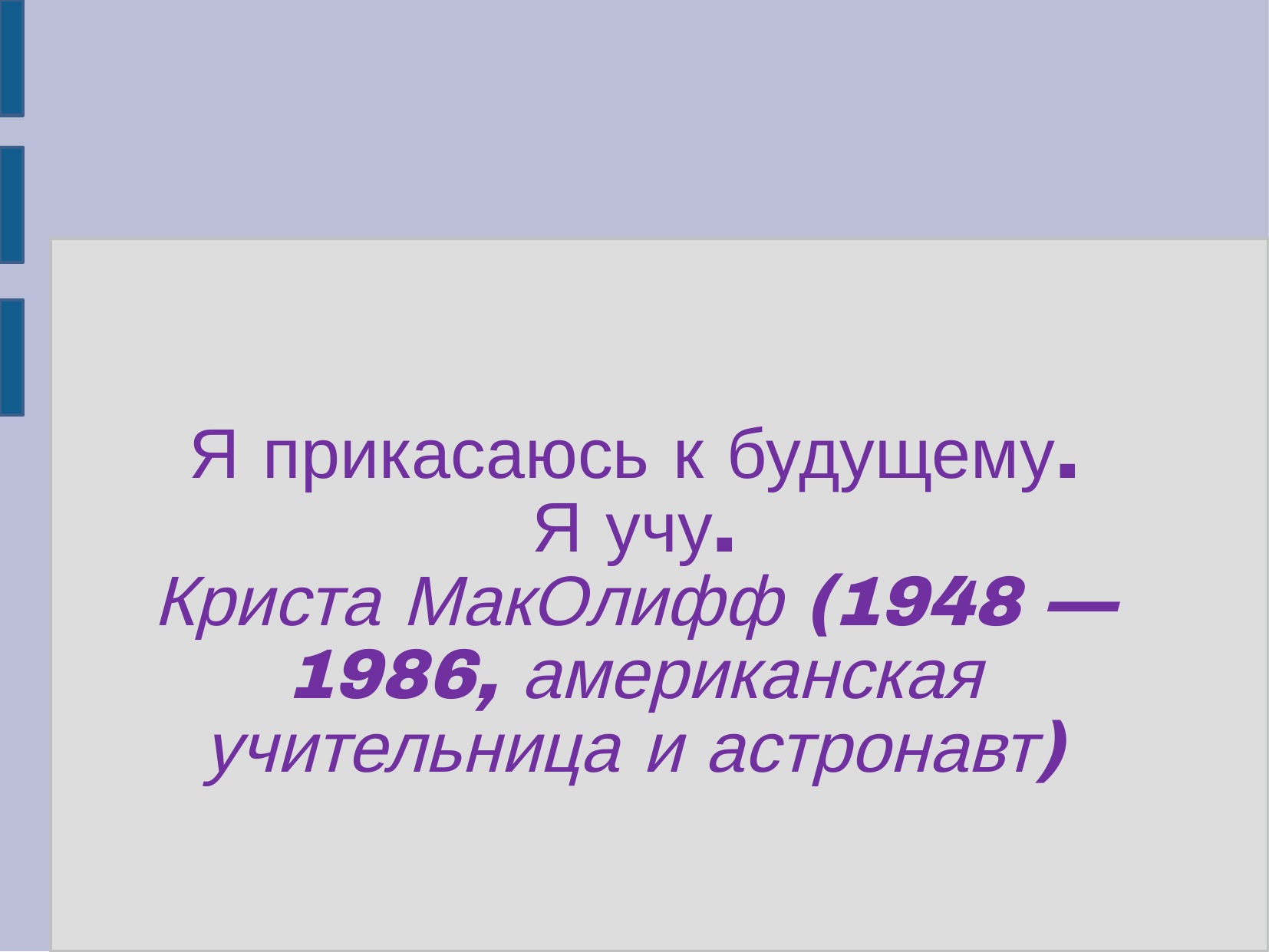

# Я прикасаюсь к будущему. Я учу. Криста МакОлифф (1948 — 1986, американская учительница и астронавт)